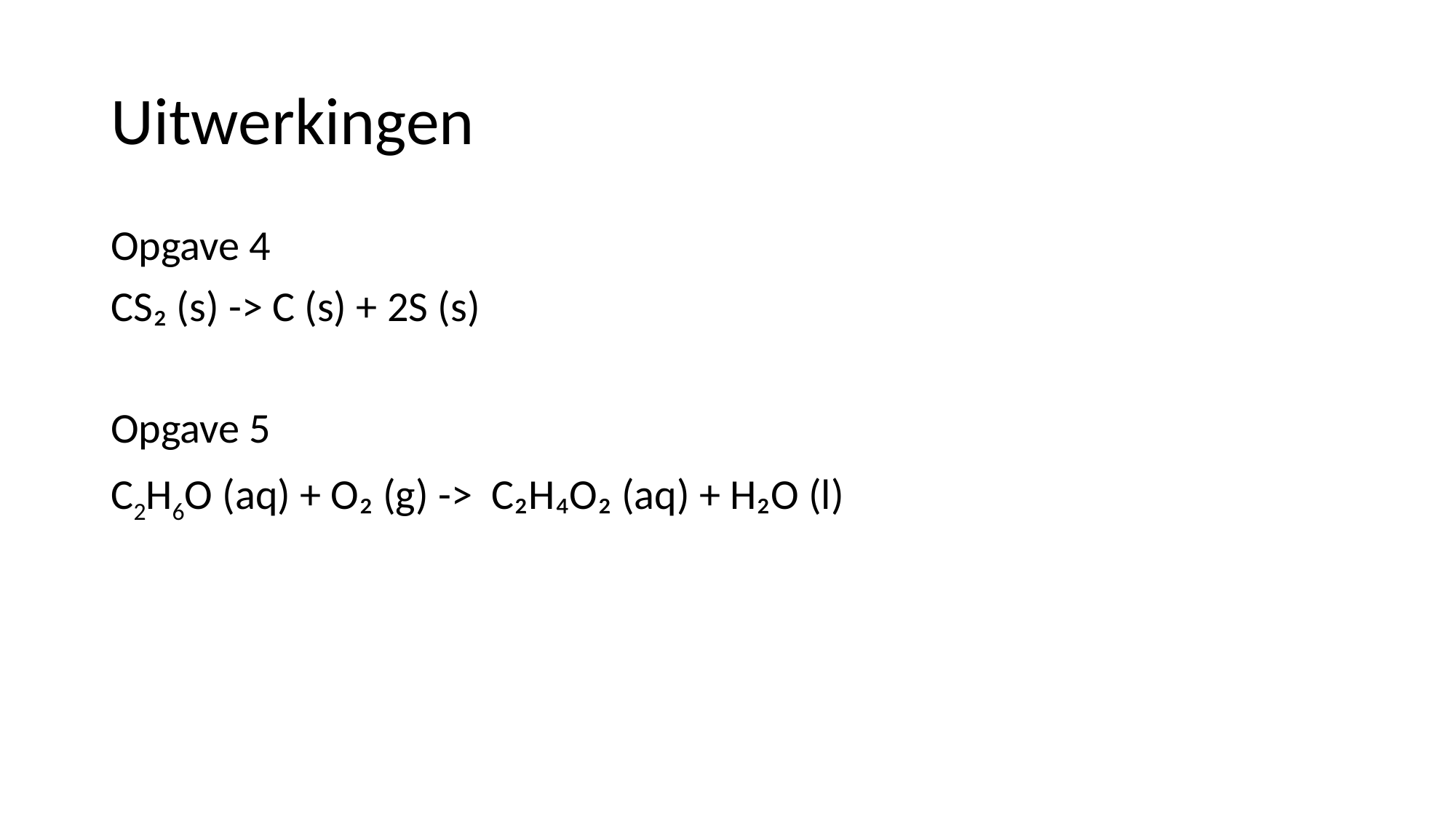

# Uitwerkingen
Opgave 4
CS₂ (s) -> C (s) + 2S (s)

Opgave 5
C2H6O (aq) + O₂ (g) ->  C₂H₄O₂ (aq) + H₂O (l)